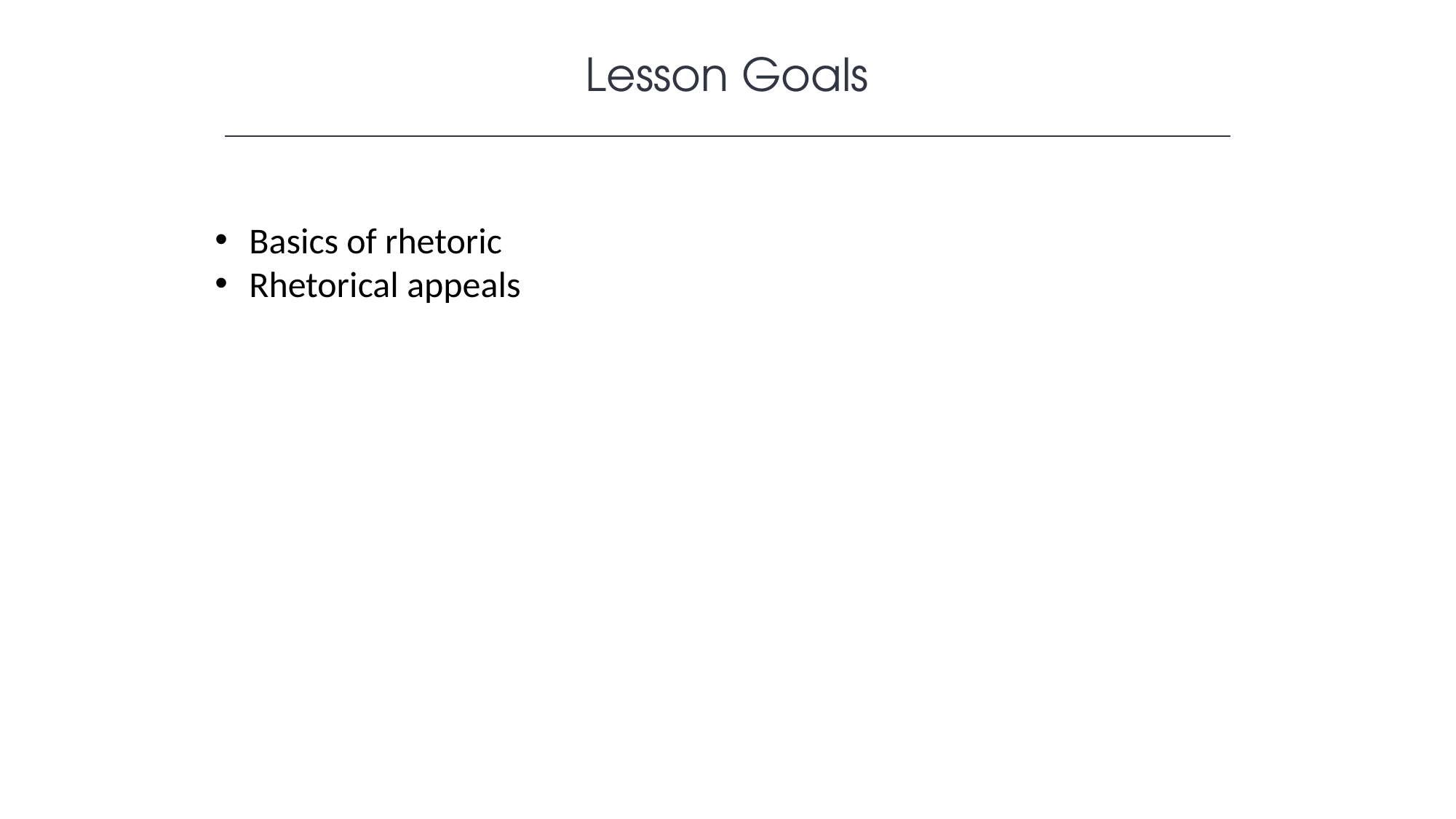

Lesson Goals
HAWKES LEARNING
Basics of rhetoric
Rhetorical appeals